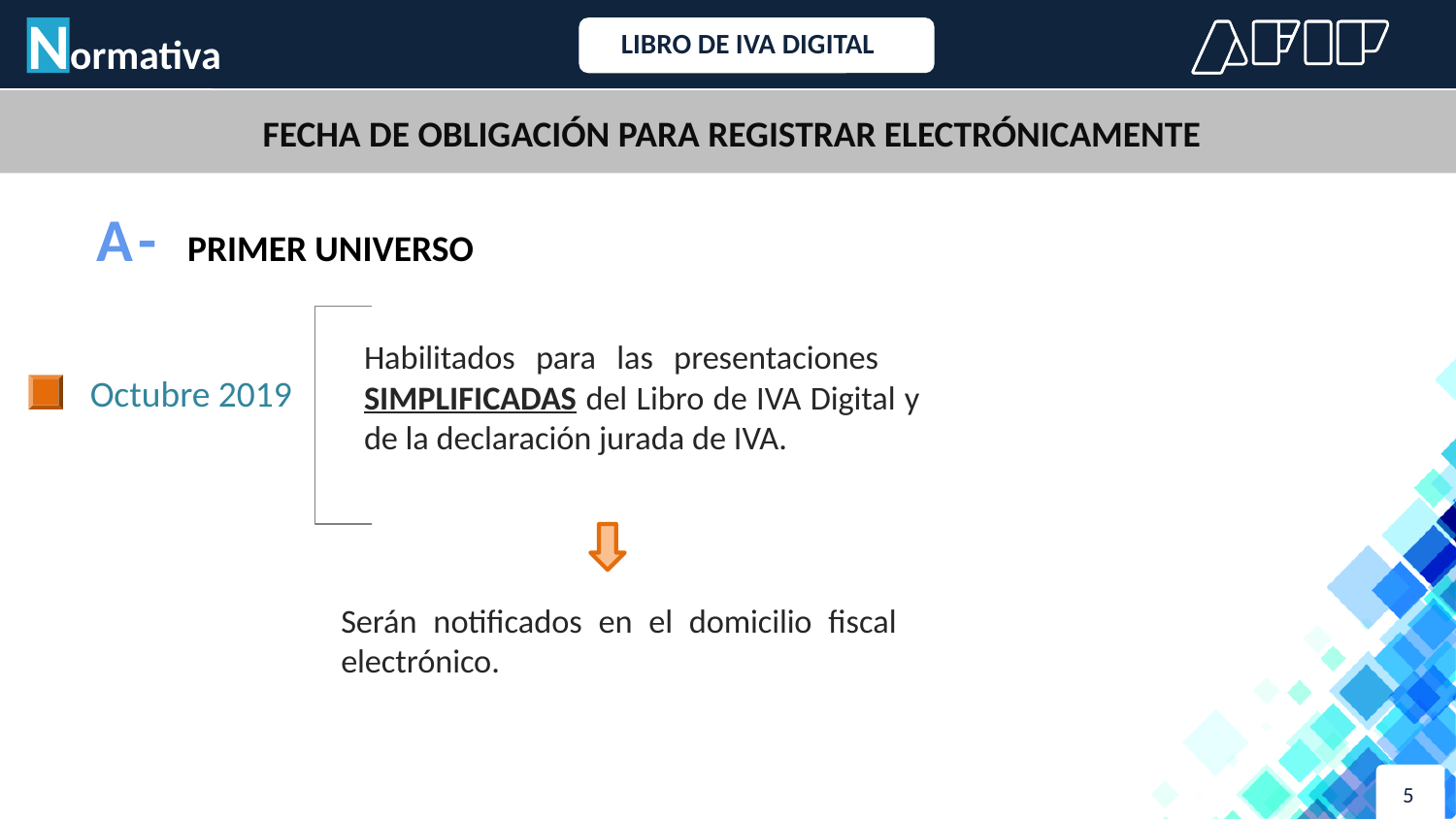

Normativa

LIBRO DE IVA DIGITAL

 FECHA DE OBLIGACIÓN PARA REGISTRAR ELECTRÓNICAMENTE
A- PRIMER UNIVERSO

Habilitados para las presentaciones   SIMPLIFICADAS del Libro de IVA Digital y de la declaración jurada de IVA.
Octubre 2019

Serán notificados en el domicilio fiscal electrónico.